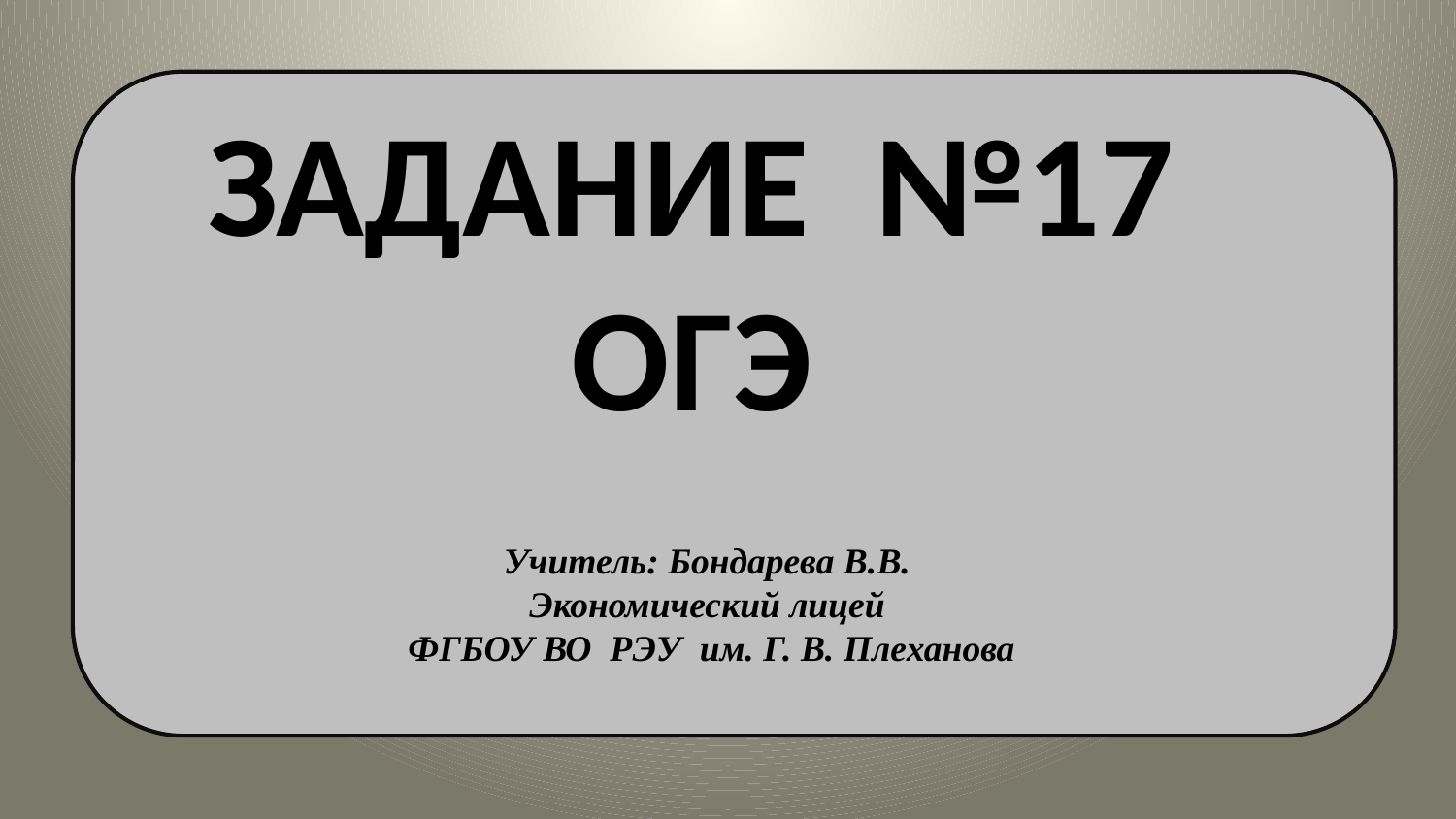

# ЗАДАНИЕ  №17 ОГЭ
A content placeholder.  Use for text, graphics, tables and graphs.  You can change this text or delete it.

Here is a placeholder for more text.  You may delete this text
Here is a placeholder for more text.  You may delete this text

Учитель: Бондарева В.В.
Экономический лицей
ФГБОУ ВО  РЭУ  им. Г. В. Плеханова